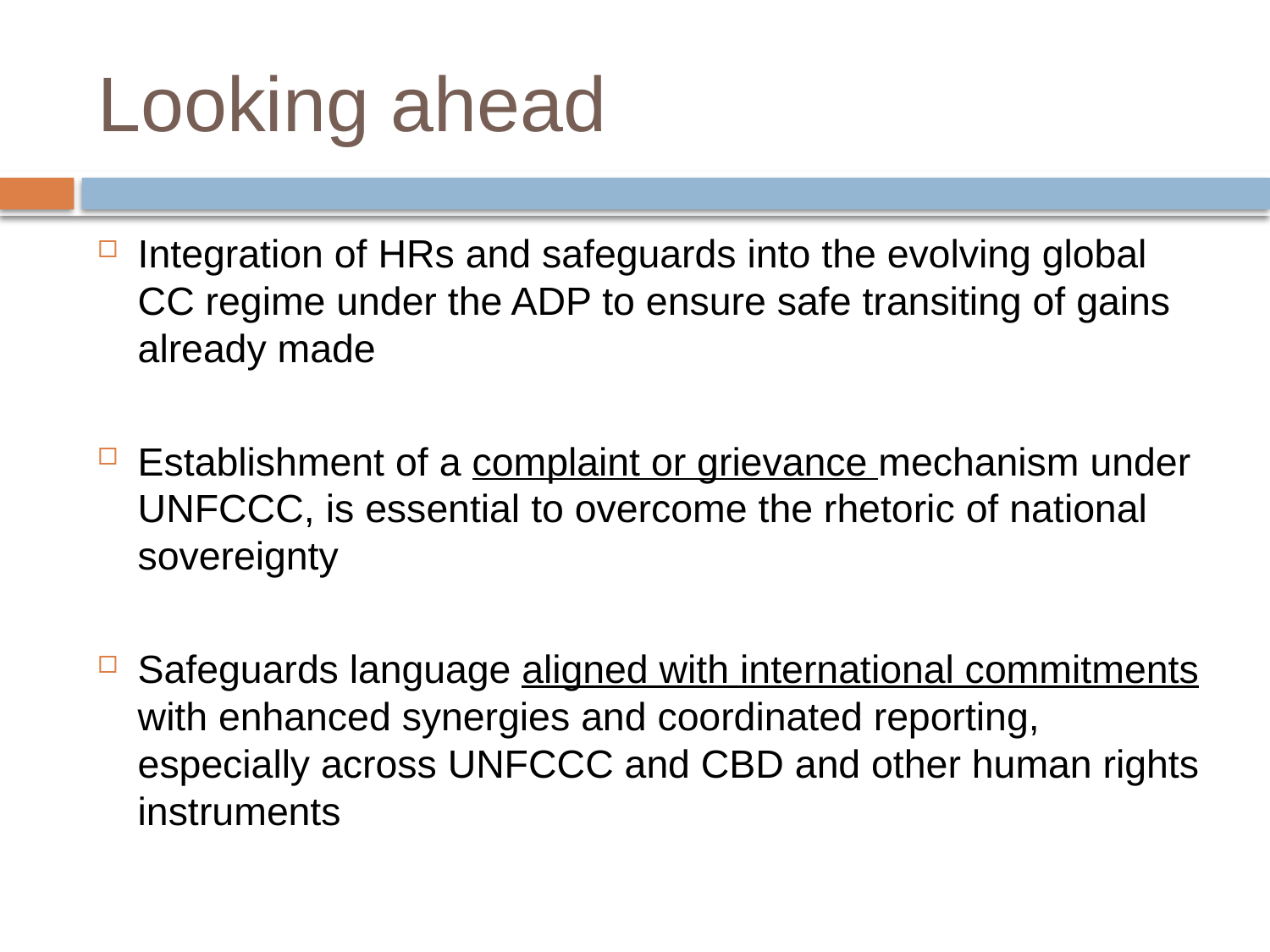

# Looking ahead
Integration of HRs and safeguards into the evolving global CC regime under the ADP to ensure safe transiting of gains already made

Establishment of a complaint or grievance mechanism under UNFCCC, is essential to overcome the rhetoric of national sovereignty

Safeguards language aligned with international commitments with enhanced synergies and coordinated reporting, especially across UNFCCC and CBD and other human rights instruments